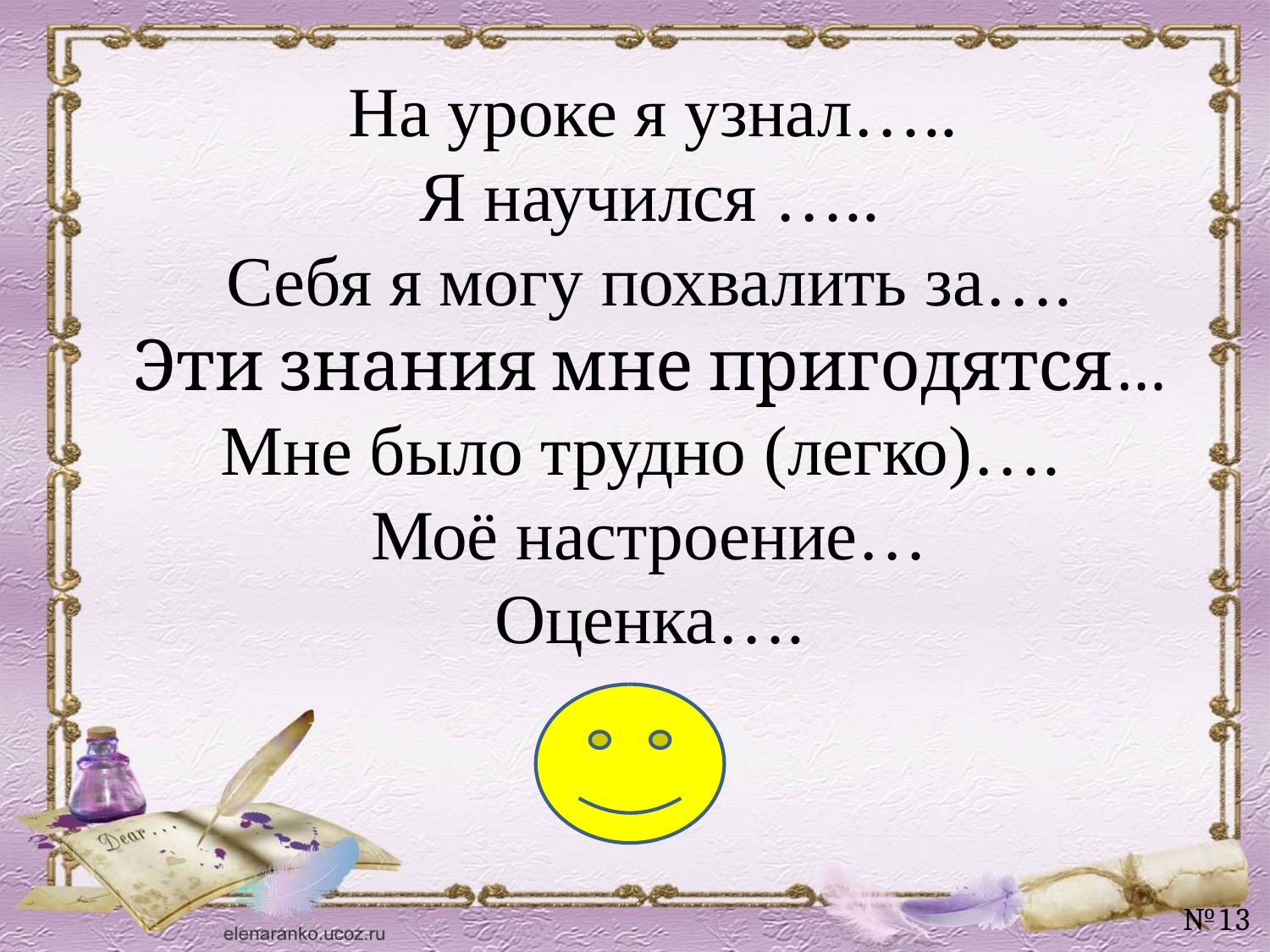

На уроке я узнал…..
Я научился …..
Себя я могу похвалить за….
Эти знания мне пригодятся…
Мне было трудно (легко)….
Моё настроение…
Оценка….

№13